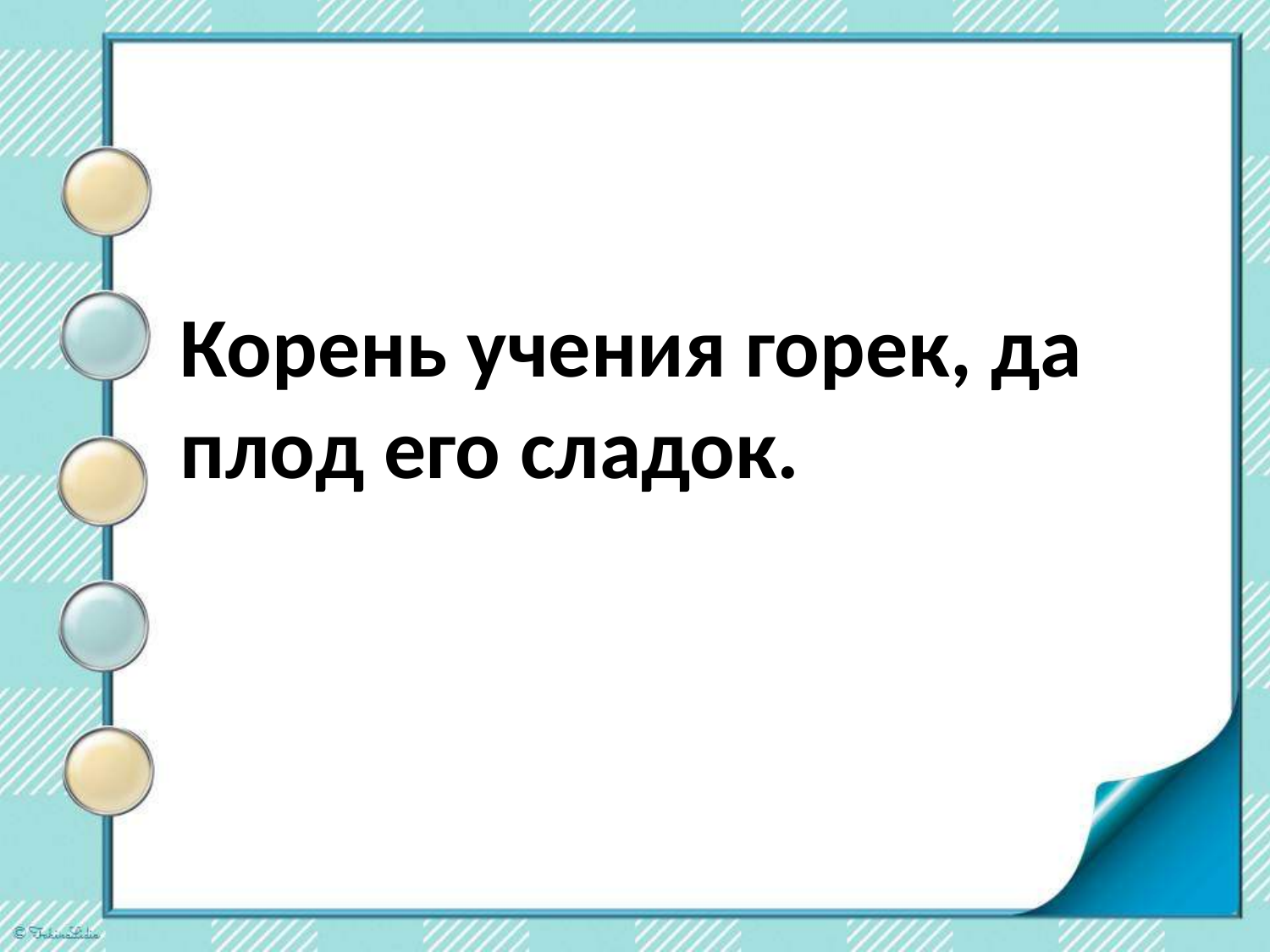

#

Корень учения горек, да плод его сладок.